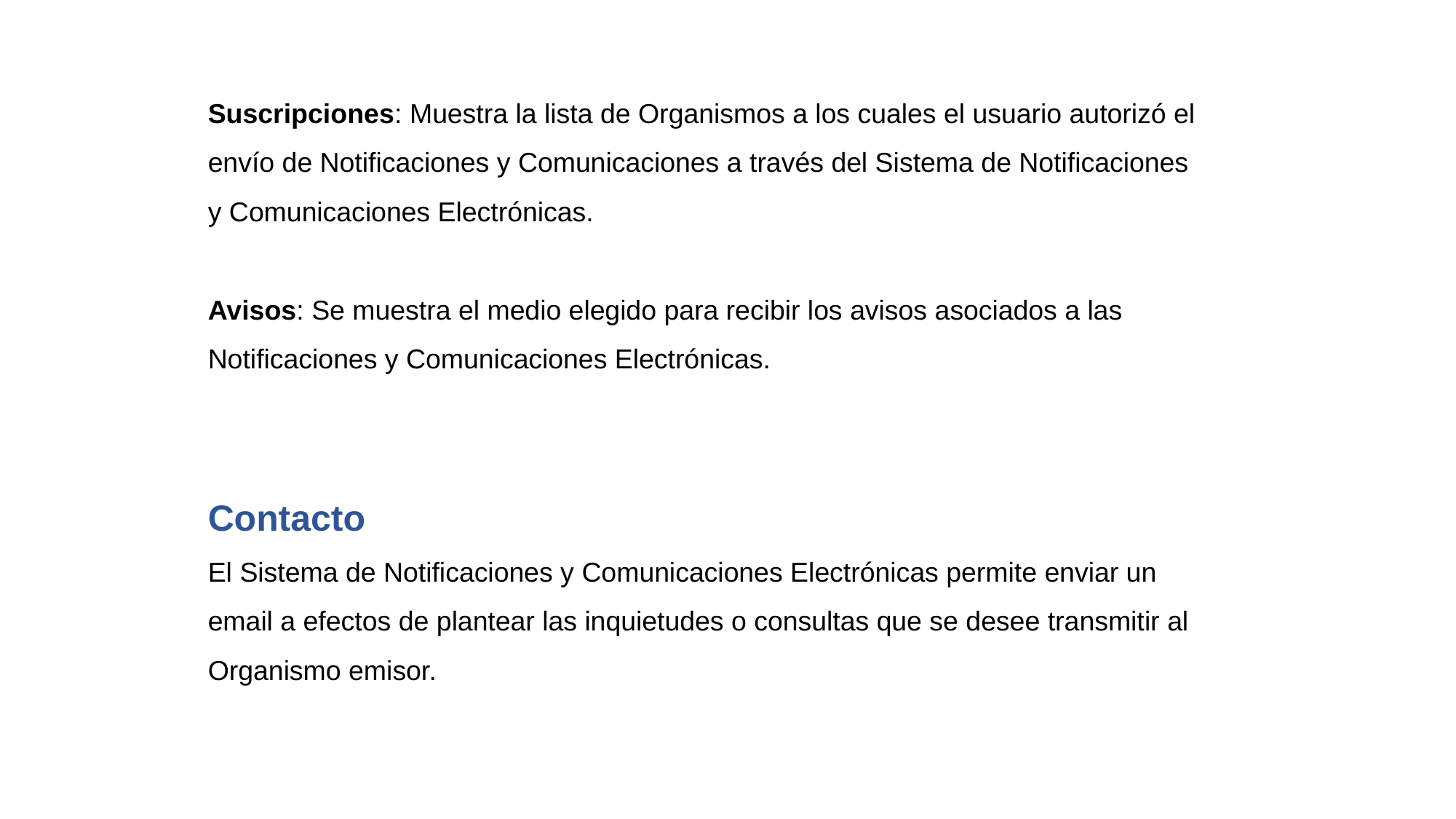

Suscripciones: Muestra la lista de Organismos a los cuales el usuario autorizó el envío de Notificaciones y Comunicaciones a través del Sistema de Notificaciones y Comunicaciones Electrónicas.

Avisos: Se muestra el medio elegido para recibir los avisos asociados a las Notificaciones y Comunicaciones Electrónicas.

Contacto
El Sistema de Notificaciones y Comunicaciones Electrónicas permite enviar un email a efectos de plantear las inquietudes o consultas que se desee transmitir al Organismo emisor.